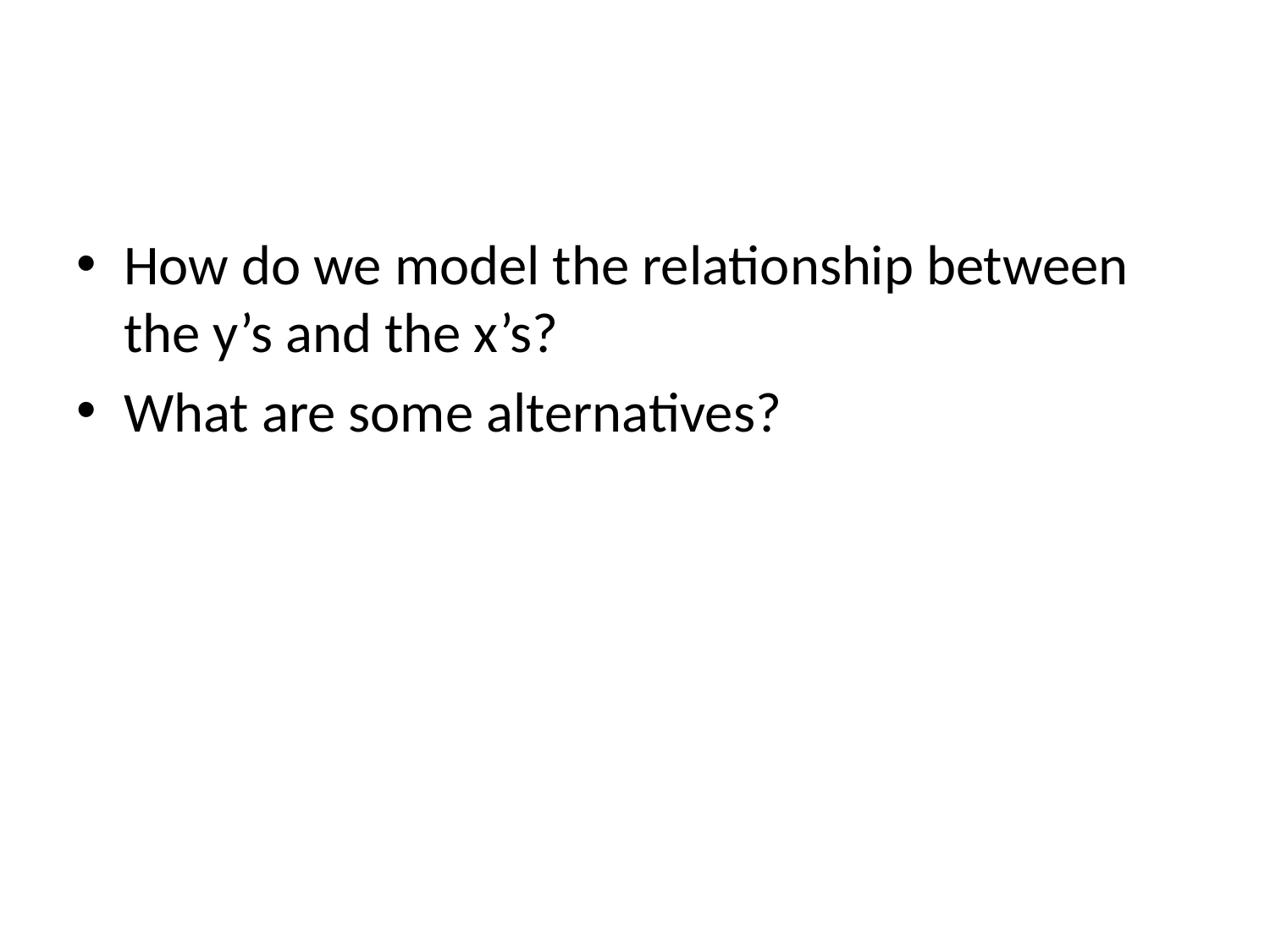

How do we model the relationship between the y’s and the x’s?
What are some alternatives?